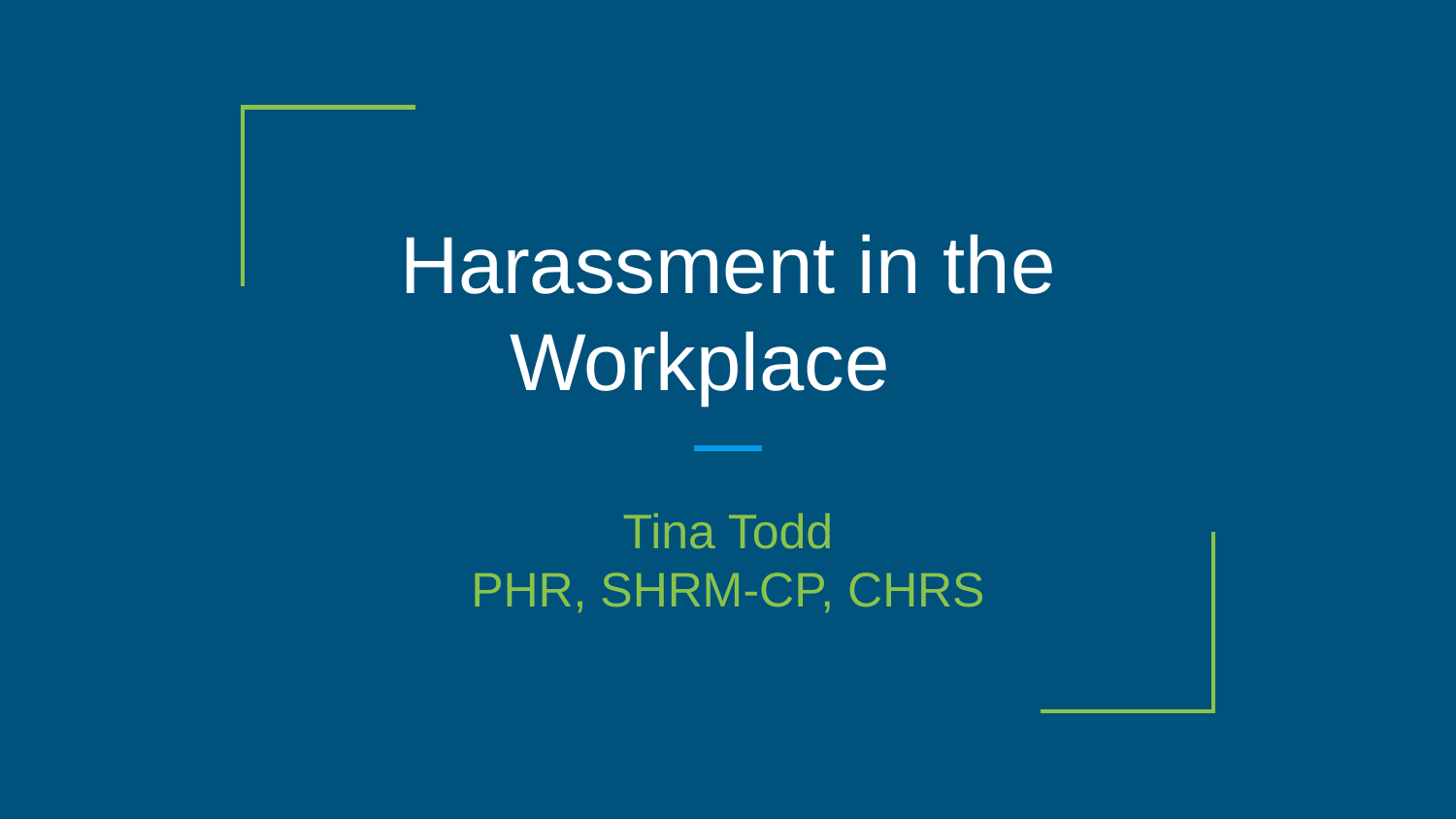

# Harassment in the Workplace
Tina Todd
PHR, SHRM-CP, CHRS